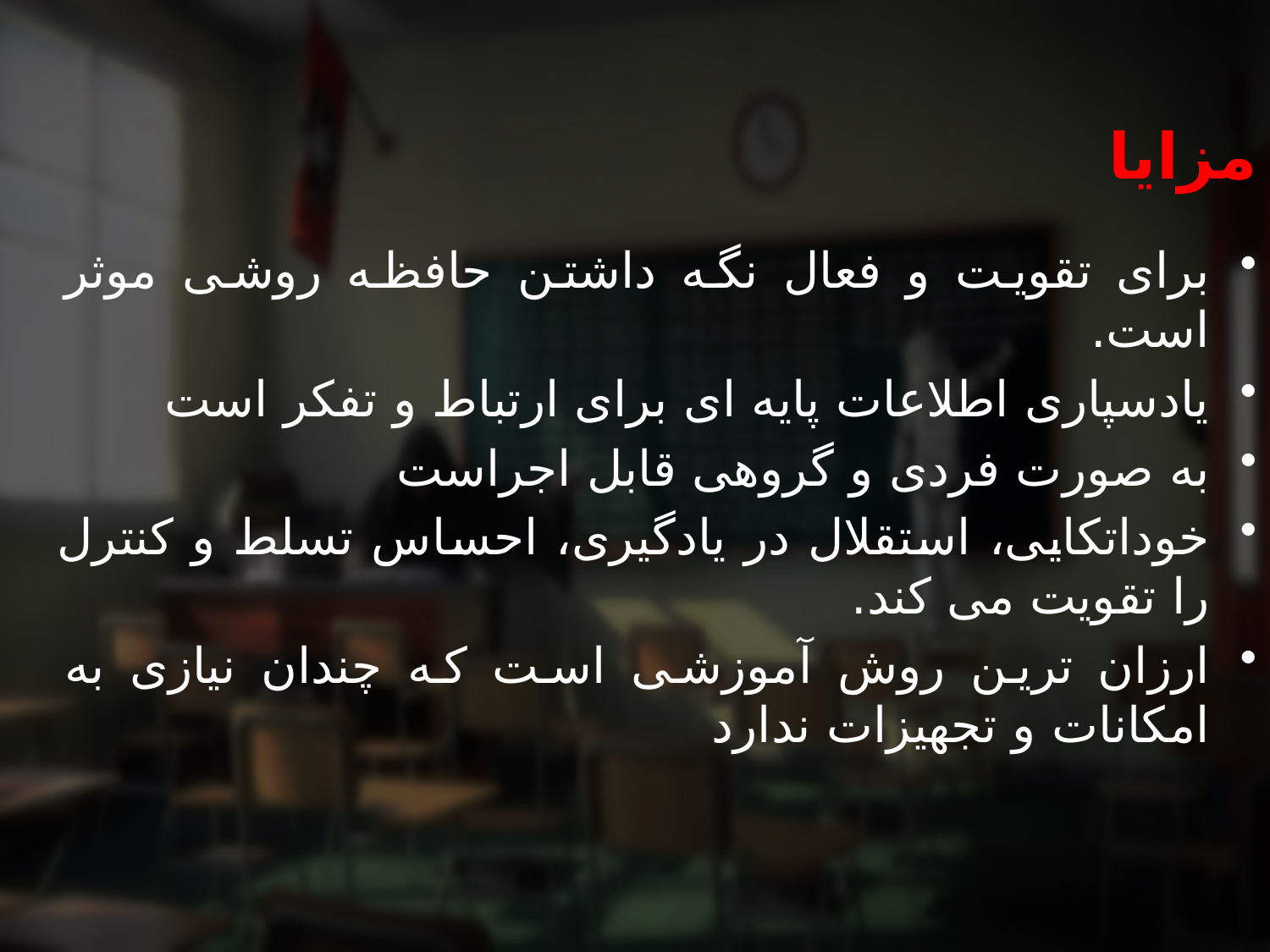

مزایا
برای تقویت و فعال نگه داشتن حافظه روشی موثر است.
یادسپاری اطلاعات پایه ای برای ارتباط و تفکر است
به صورت فردی و گروهی قابل اجراست
خوداتکایی، استقلال در یادگیری، احساس تسلط و کنترل را تقویت می کند.
ارزان ترین روش آموزشی است که چندان نیازی به امکانات و تجهیزات ندارد